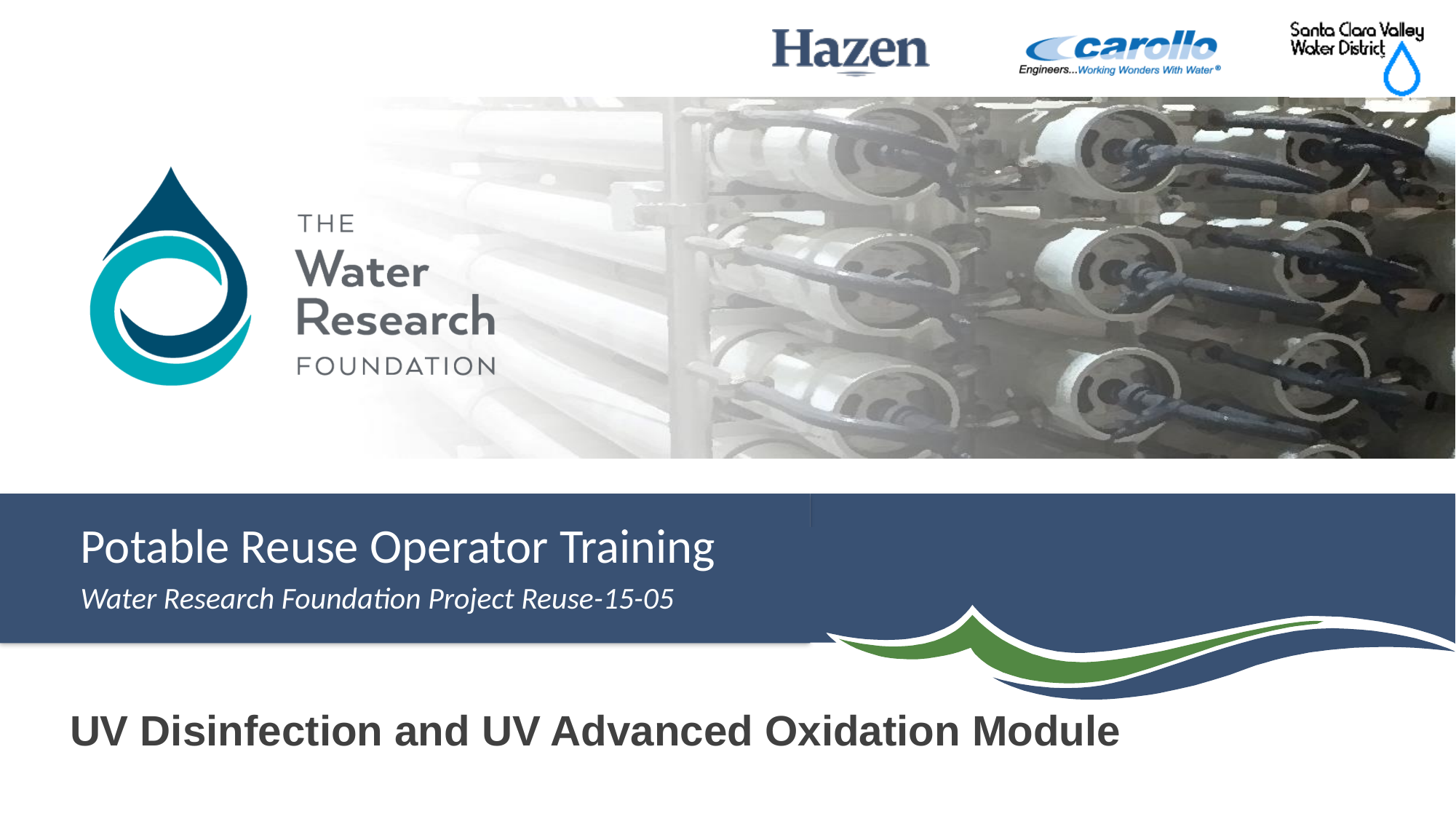

# UV Disinfection and UV Advanced Oxidation Module